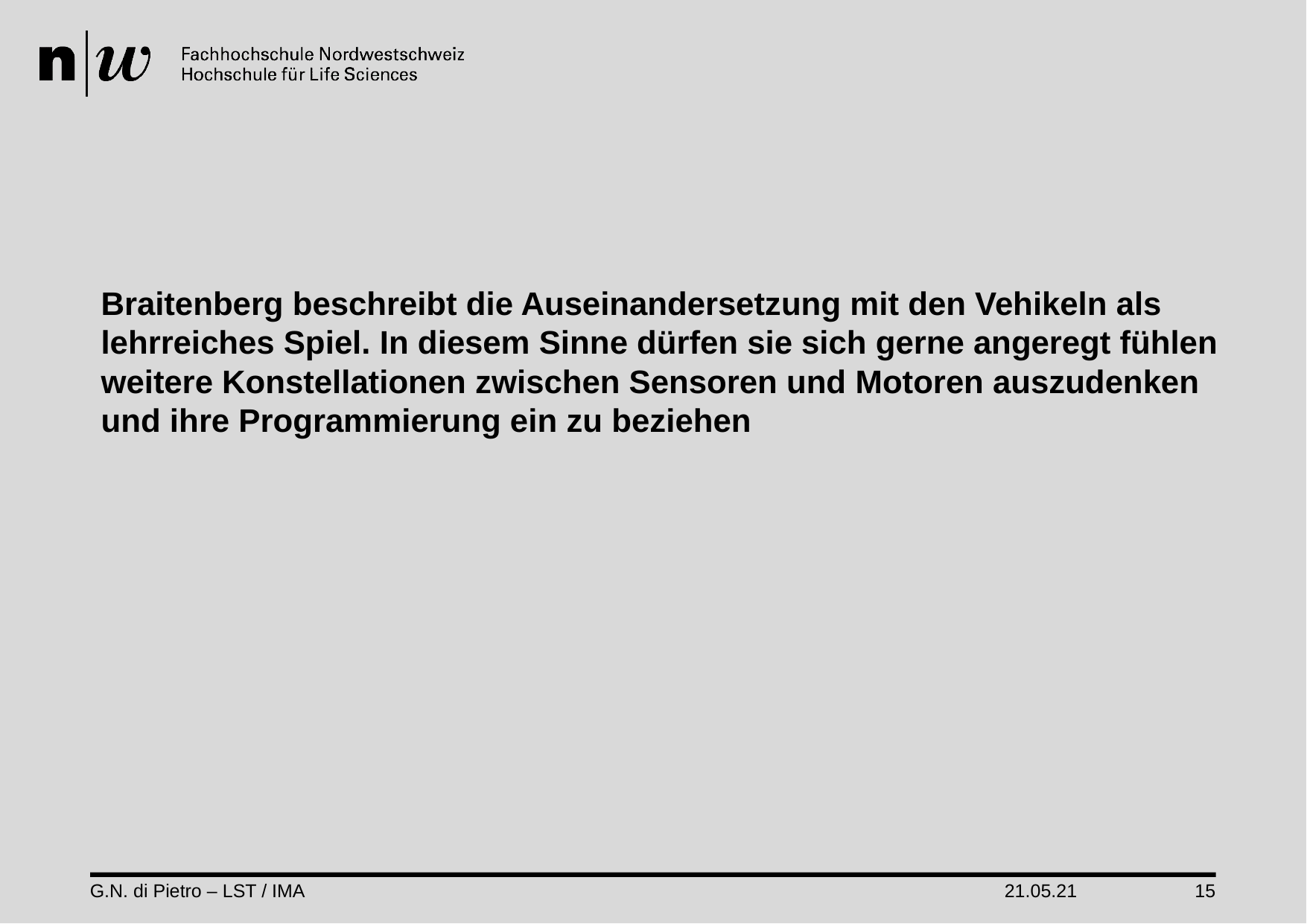

Braitenberg beschreibt die Auseinandersetzung mit den Vehikeln als lehrreiches Spiel. In diesem Sinne dürfen sie sich gerne angeregt fühlen weitere Konstellationen zwischen Sensoren und Motoren auszudenken und ihre Programmierung ein zu beziehen
G.N. di Pietro – LST / IMA
21.05.21
15